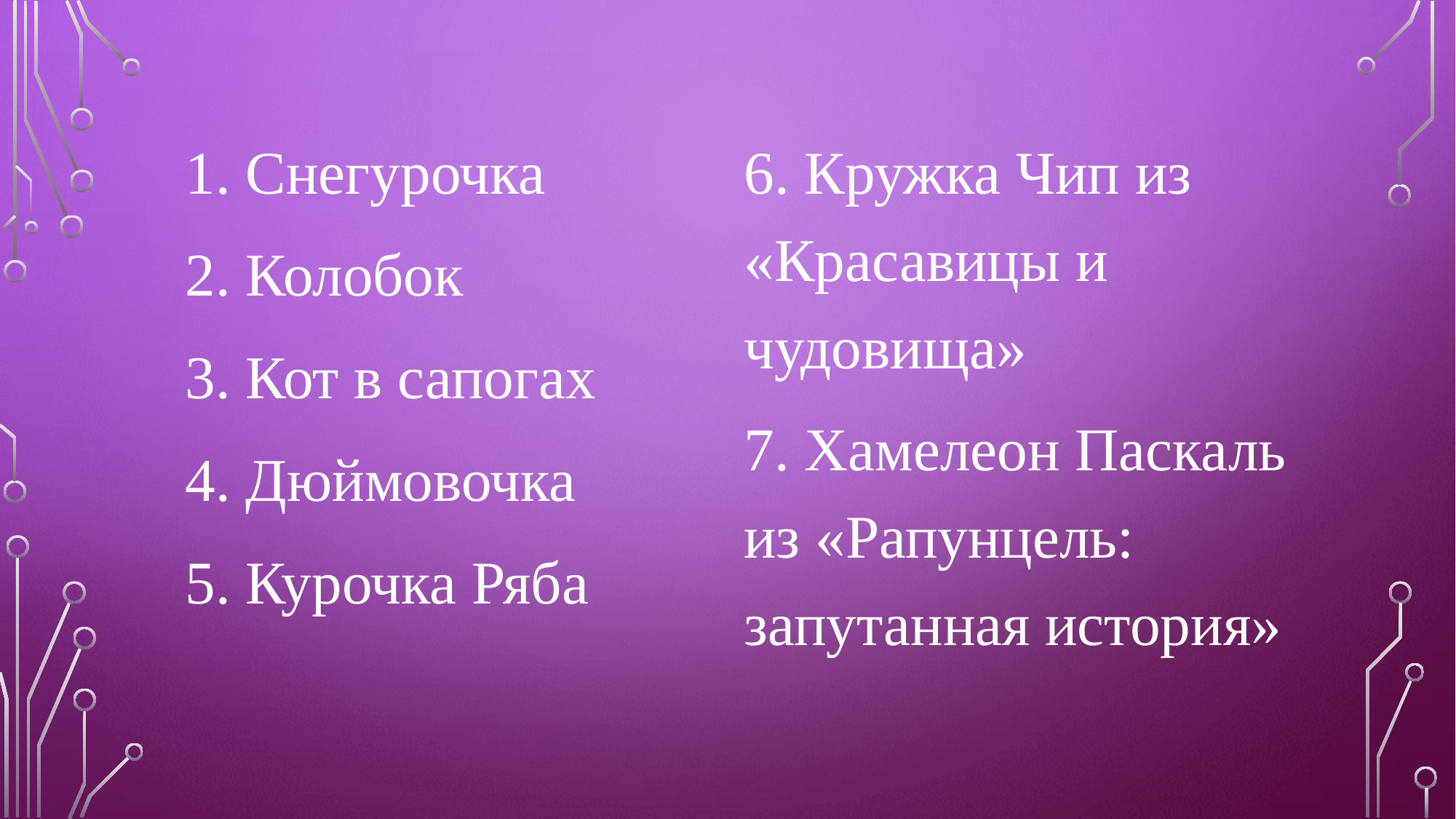

6. Кружка Чип из «Красавицы и чудовища»
7. Хамелеон Паскаль из «Рапунцель: запутанная история»
1. Снегурочка
2. Колобок
3. Кот в сапогах
4. Дюймовочка
5. Курочка Ряба